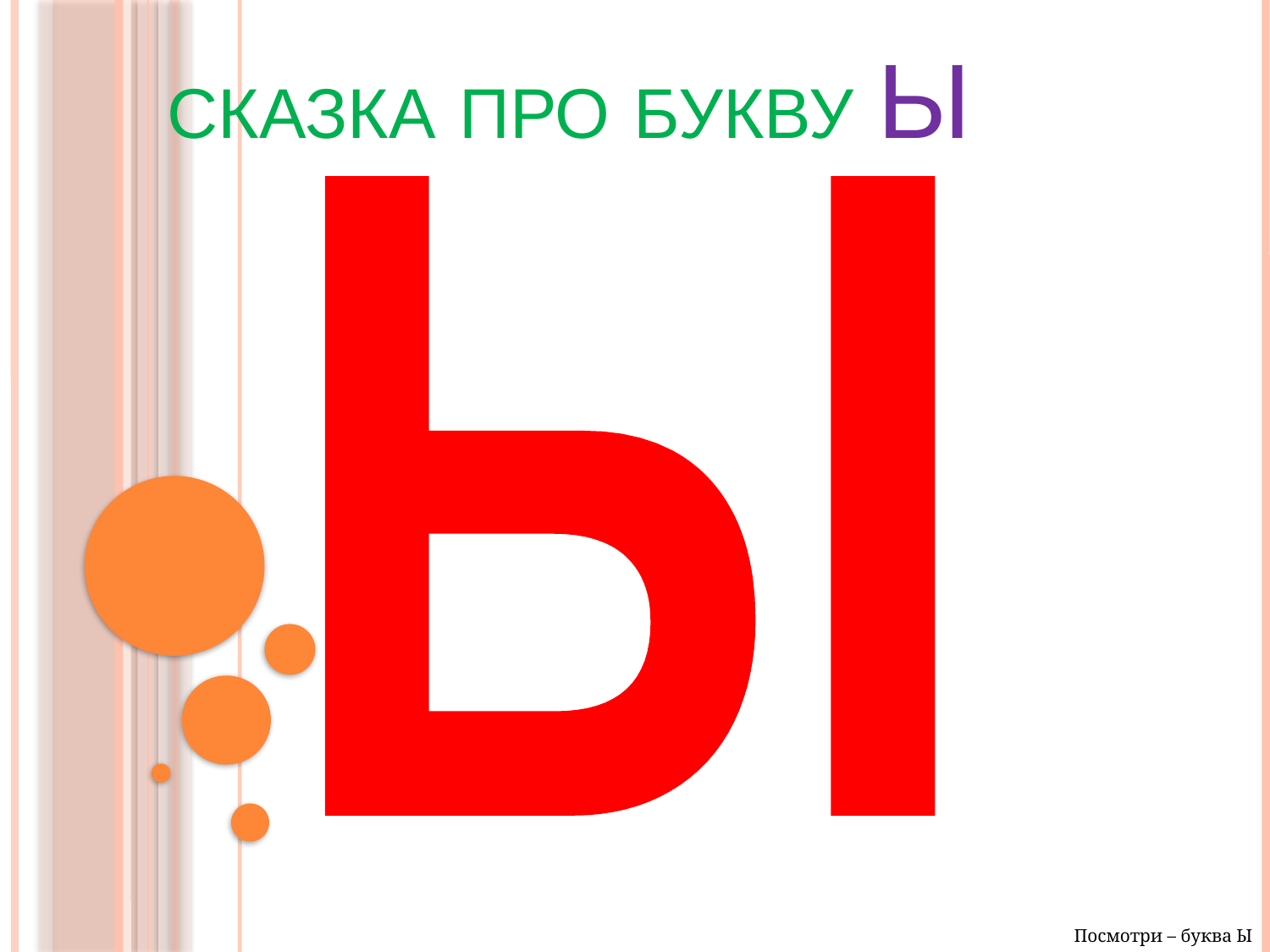

СКАЗКА ПРО БУКВУ Ы
Ы
Посмотри – буква Ы